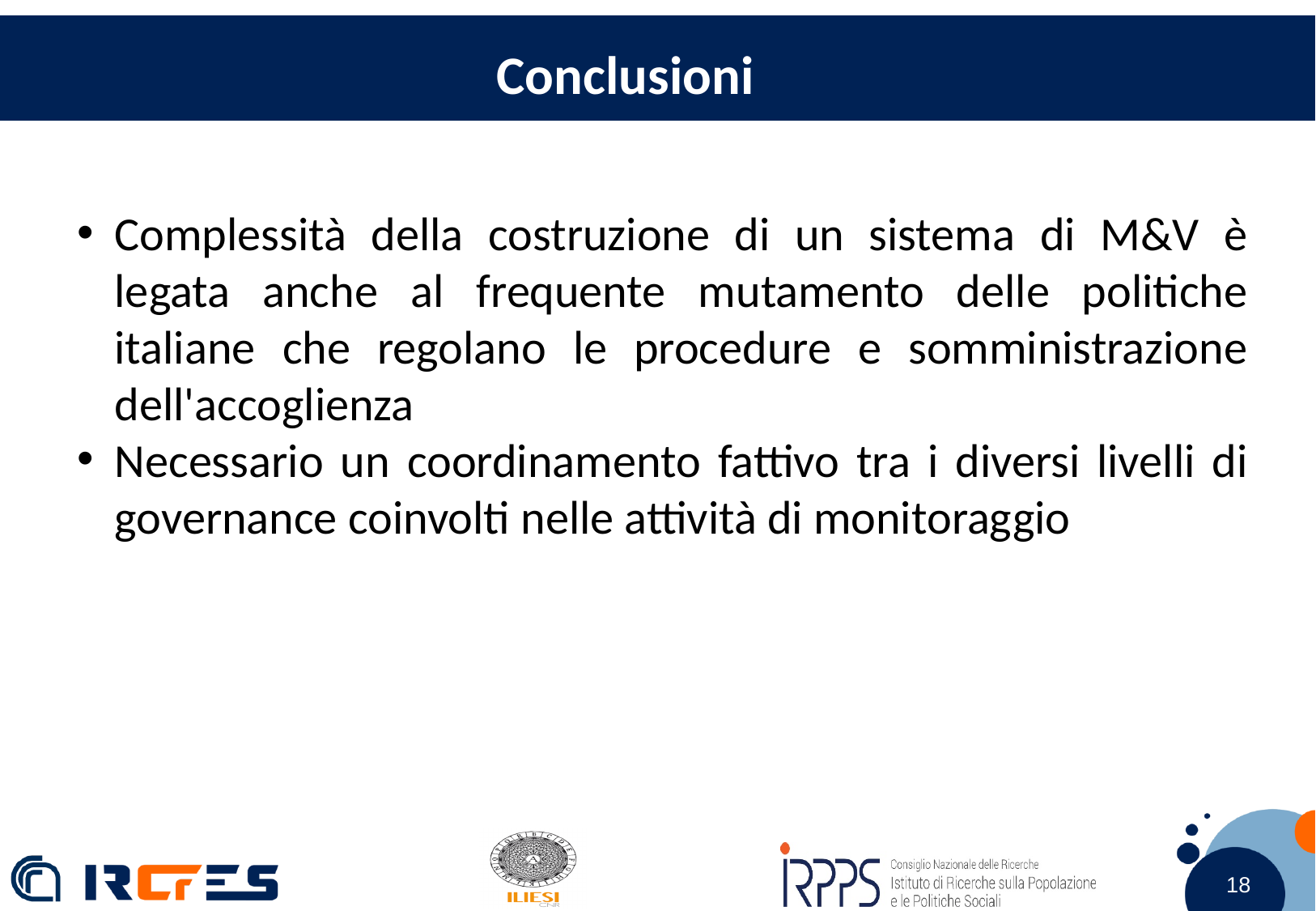

Conclusioni
Complessità della costruzione di un sistema di M&V è legata anche al frequente mutamento delle politiche italiane che regolano le procedure e somministrazione dell'accoglienza
Necessario un coordinamento fattivo tra i diversi livelli di governance coinvolti nelle attività di monitoraggio